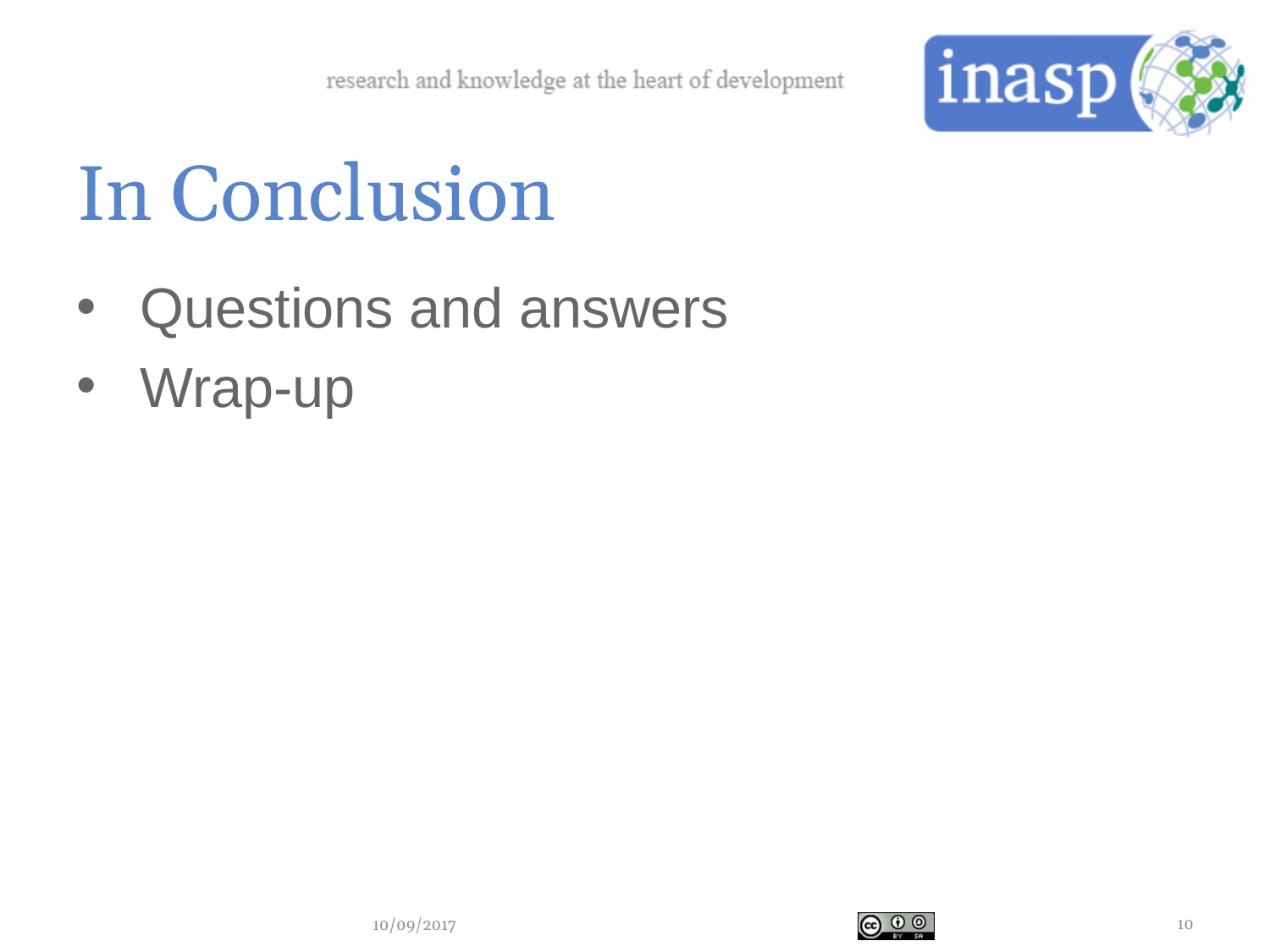

# In Conclusion
Questions and answers
Wrap-up
10/09/2017

10